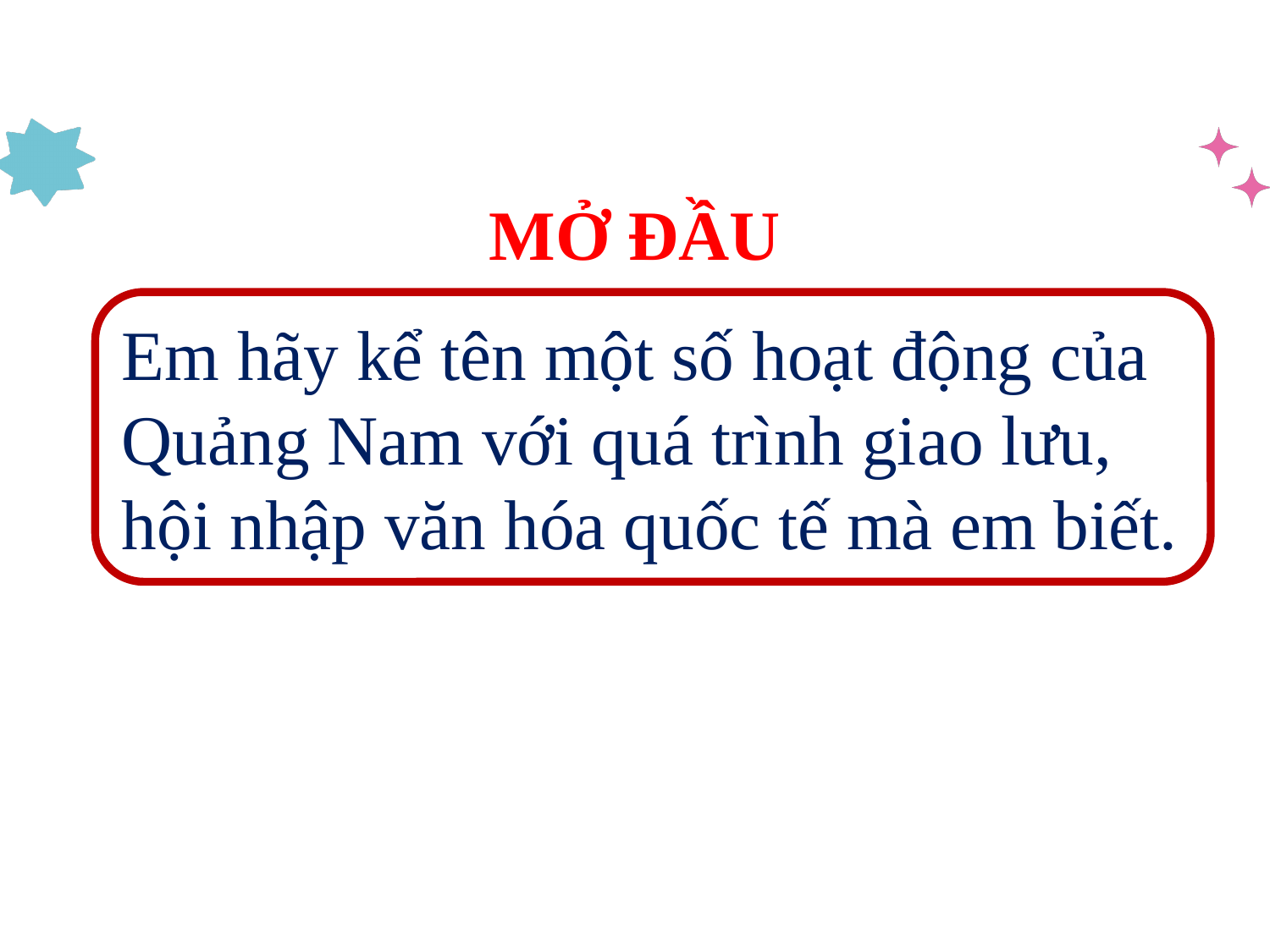

MỞ ĐẦU
Em hãy kể tên một số hoạt động của Quảng Nam với quá trình giao lưu, hội nhập văn hóa quốc tế mà em biết.